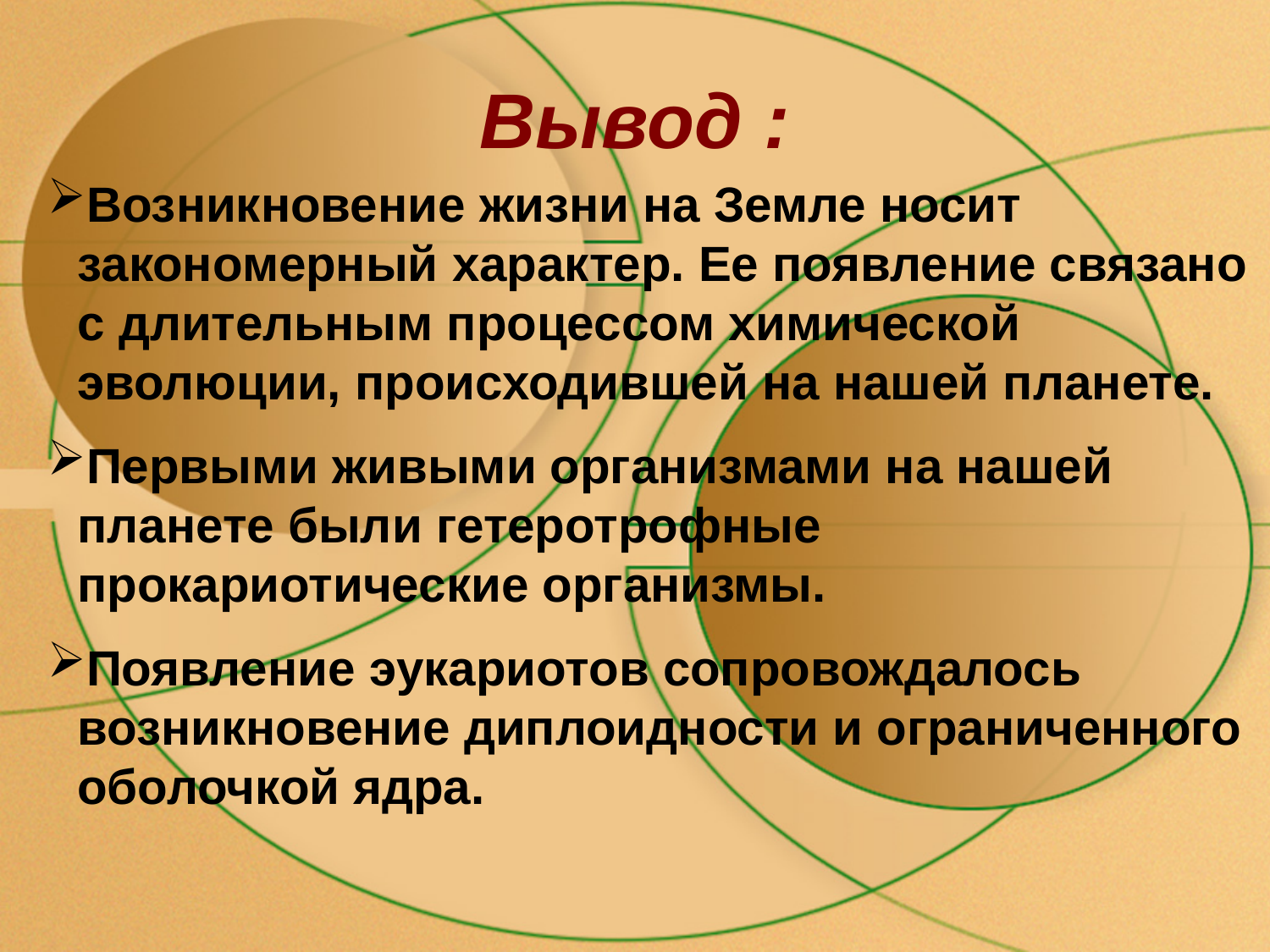

# Вывод :
Возникновение жизни на Земле носит закономерный характер. Ее появление связано с длительным процессом химической эволюции, происходившей на нашей планете.
Первыми живыми организмами на нашей планете были гетеротрофные прокариотические организмы.
Появление эукариотов сопровождалось возникновение диплоидности и ограниченного оболочкой ядра.